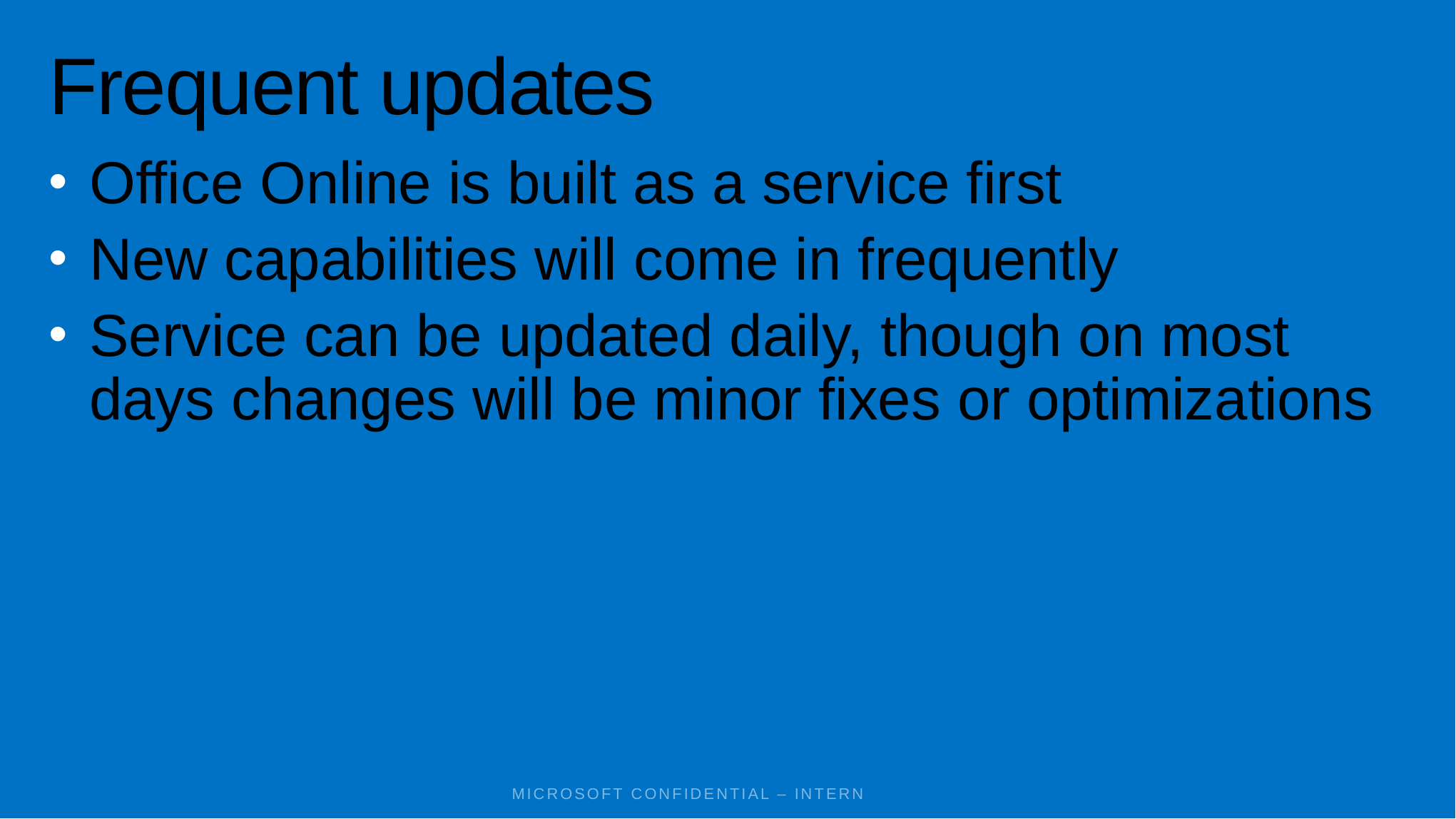

# Frequent updates
Office Online is built as a service first
New capabilities will come in frequently
Service can be updated daily, though on most days changes will be minor fixes or optimizations